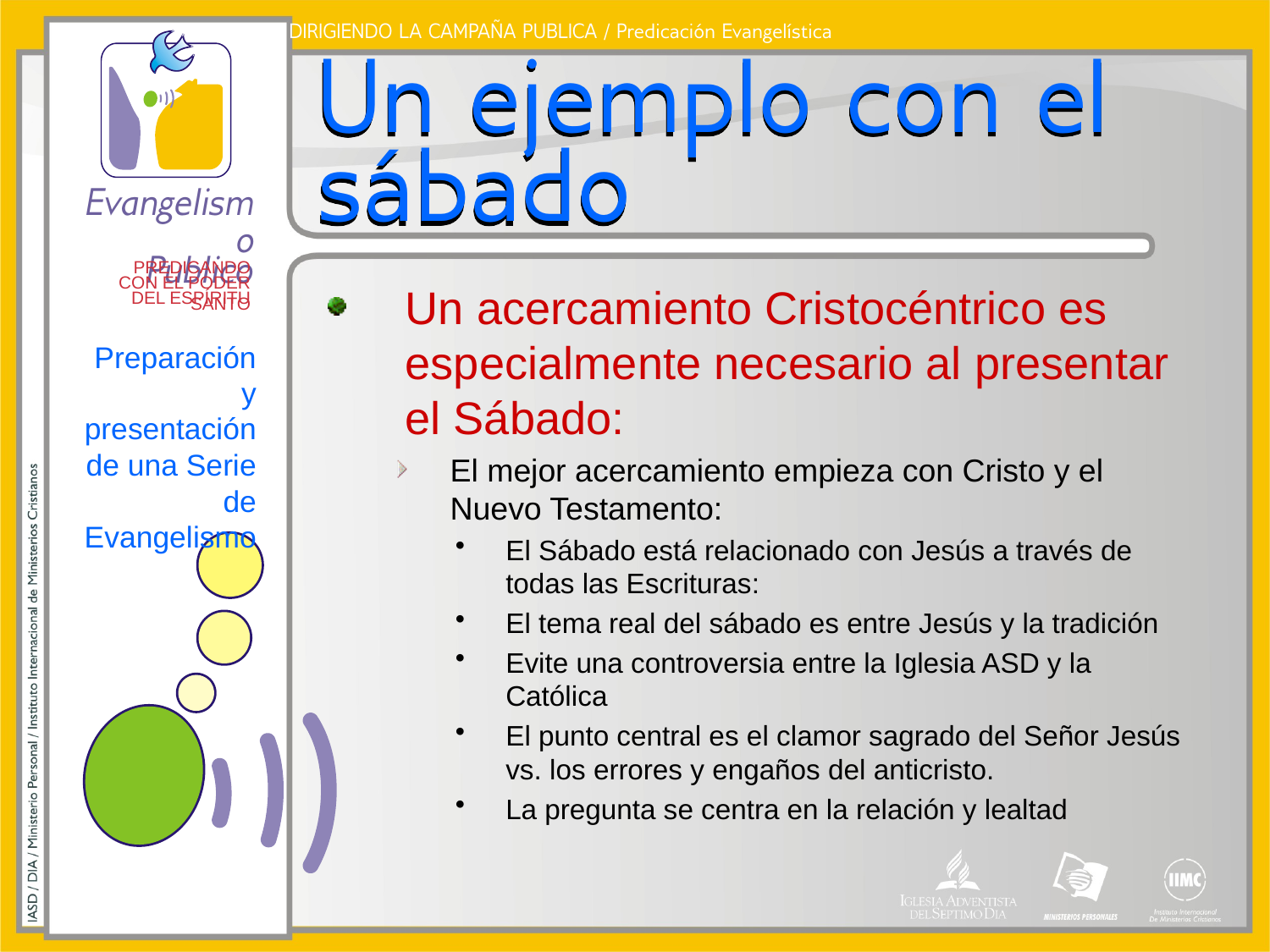

DIRIGIENDO LA CAMPAÑA PUBLICA / Predicación Evangelística
# Un ejemplo con el sábado
Un acercamiento Cristocéntrico es especialmente necesario al presentar el Sábado:
El mejor acercamiento empieza con Cristo y el Nuevo Testamento:
El Sábado está relacionado con Jesús a través de todas las Escrituras:
El tema real del sábado es entre Jesús y la tradición
Evite una controversia entre la Iglesia ASD y la Católica
El punto central es el clamor sagrado del Señor Jesús vs. los errores y engaños del anticristo.
La pregunta se centra en la relación y lealtad